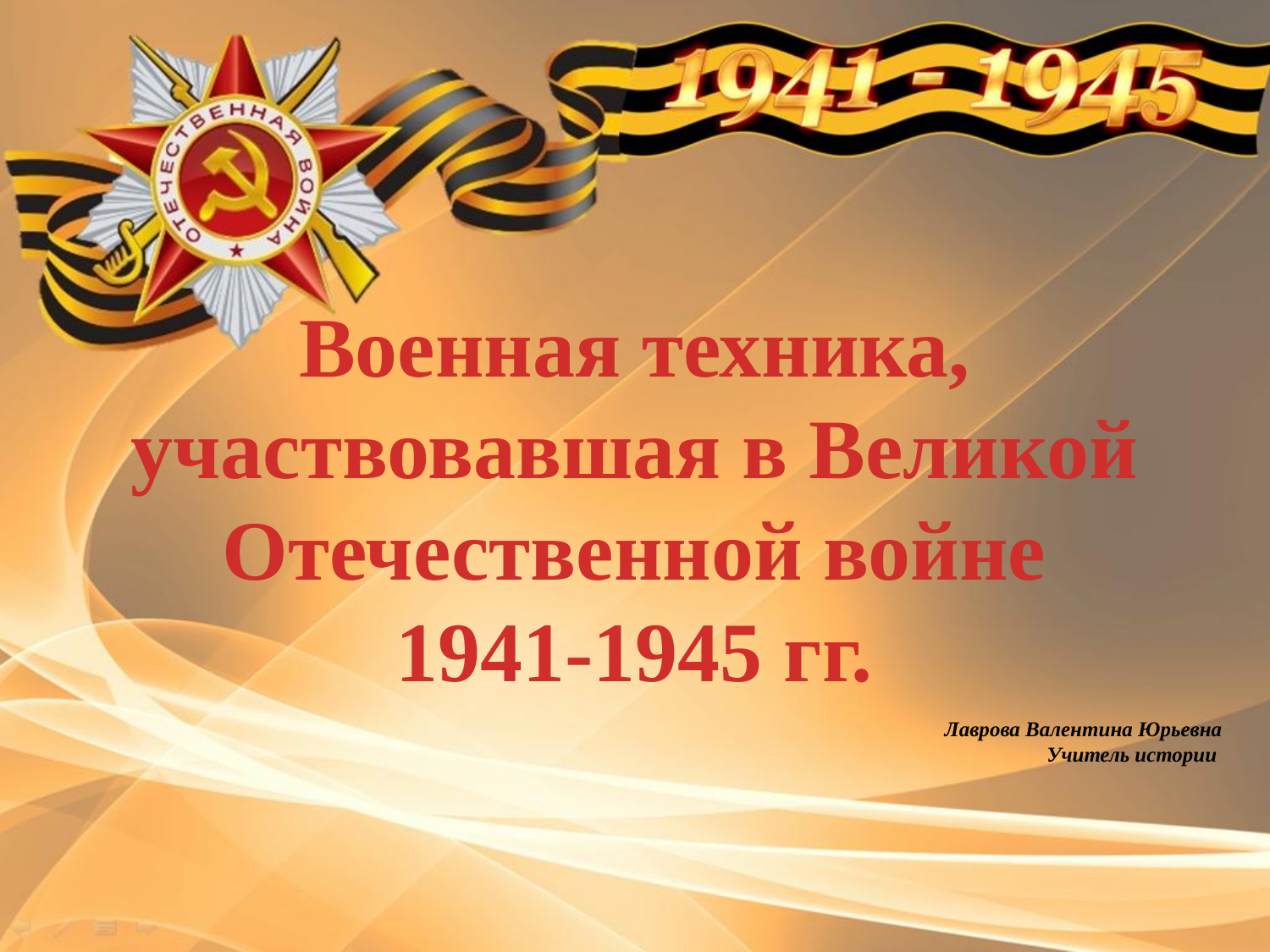

Военная техника, участвовавшая в Великой Отечественной войне 1941-1945 гг.
Лаврова Валентина Юрьевна
Учитель истории